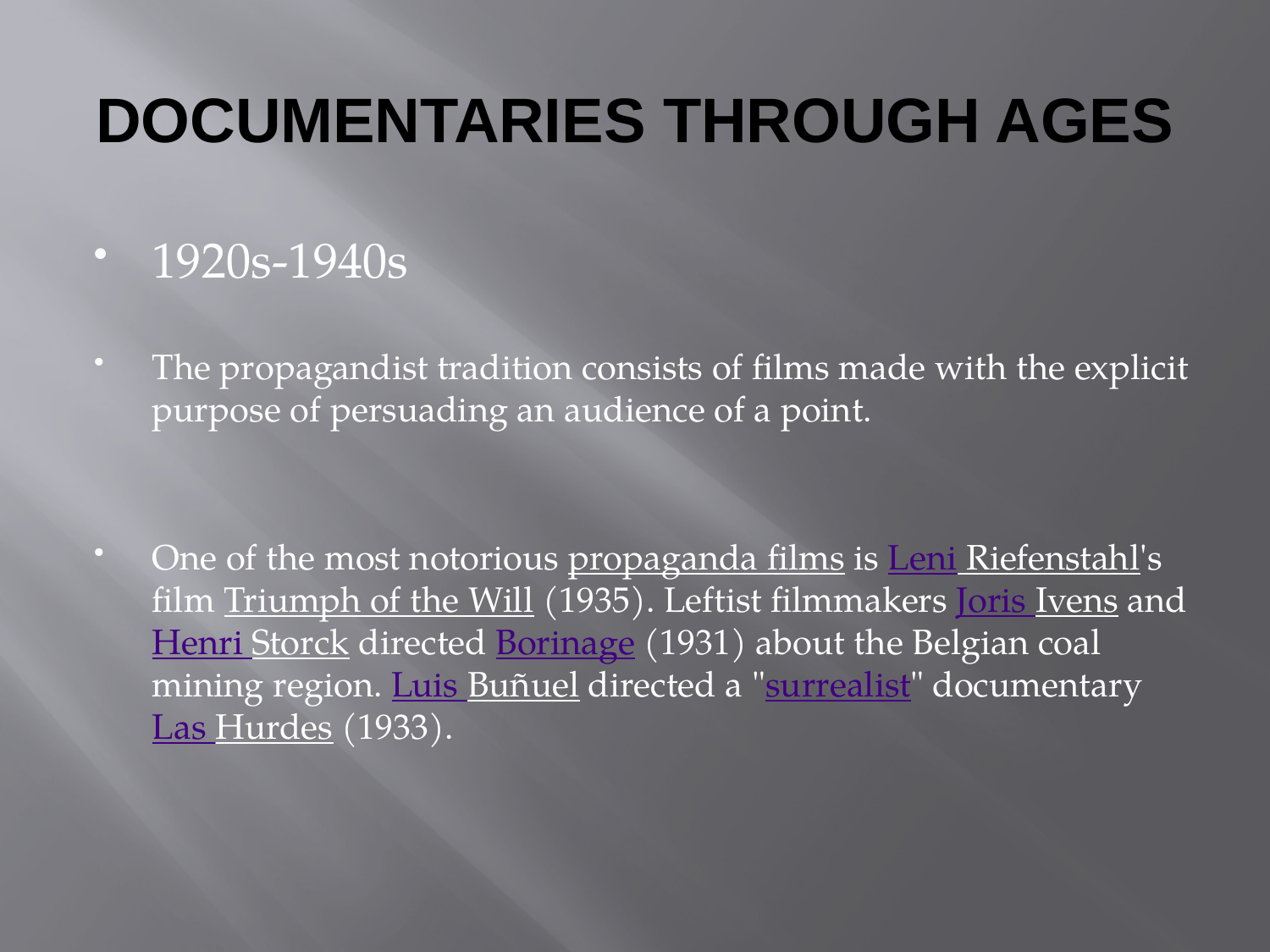

# DOCUMENTARIES THROUGH AGES
1920s-1940s

The propagandist tradition consists of films made with the explicit purpose of persuading an audience of a point.

One of the most notorious propaganda films is Leni Riefenstahl's film Triumph of the Will (1935). Leftist filmmakers Joris Ivens and Henri Storck directed Borinage (1931) about the Belgian coal mining region. Luis Buñuel directed a "surrealist" documentary Las Hurdes (1933).